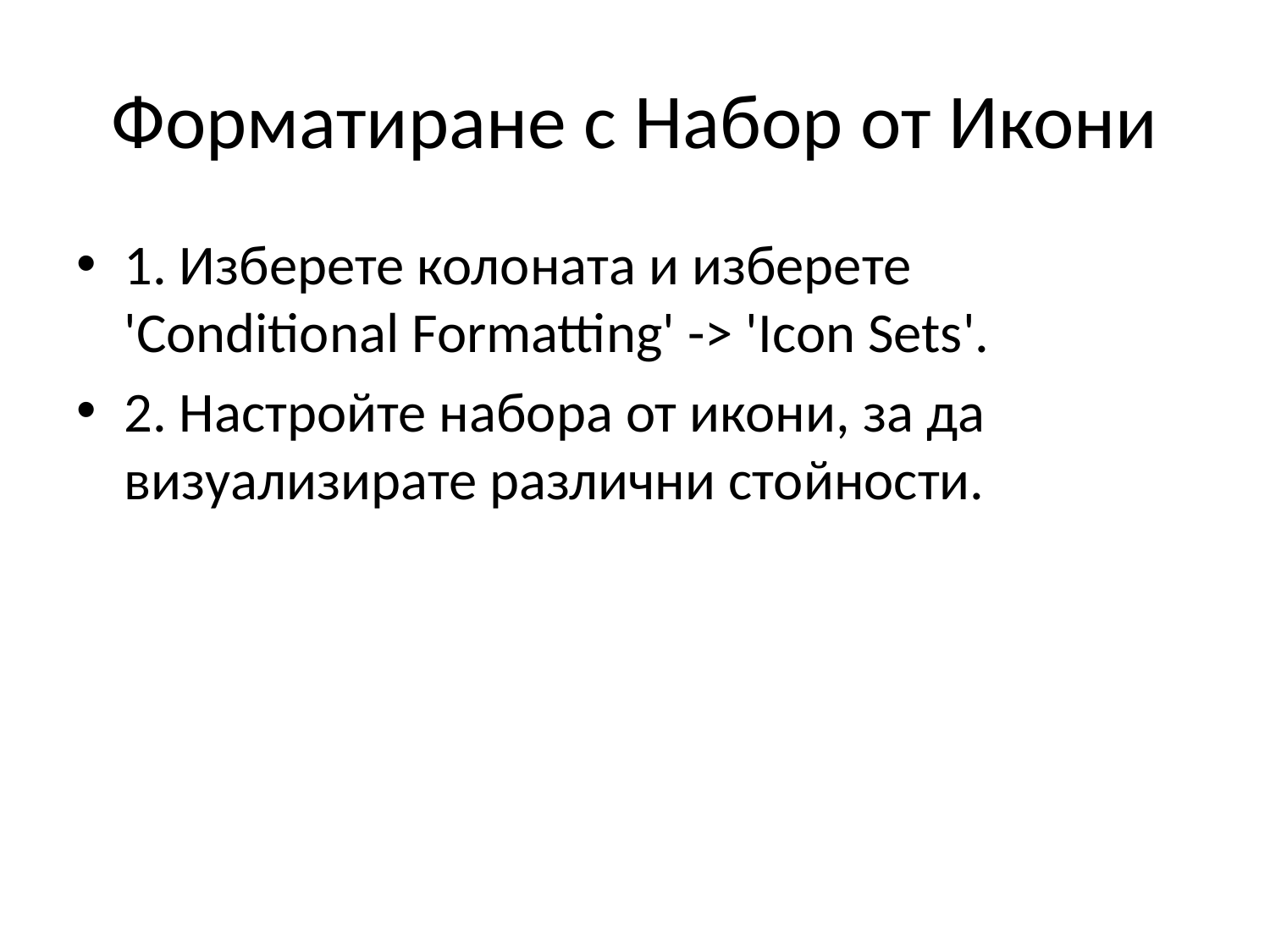

# Форматиране с Набор от Икони
1. Изберете колоната и изберете 'Conditional Formatting' -> 'Icon Sets'.
2. Настройте набора от икони, за да визуализирате различни стойности.